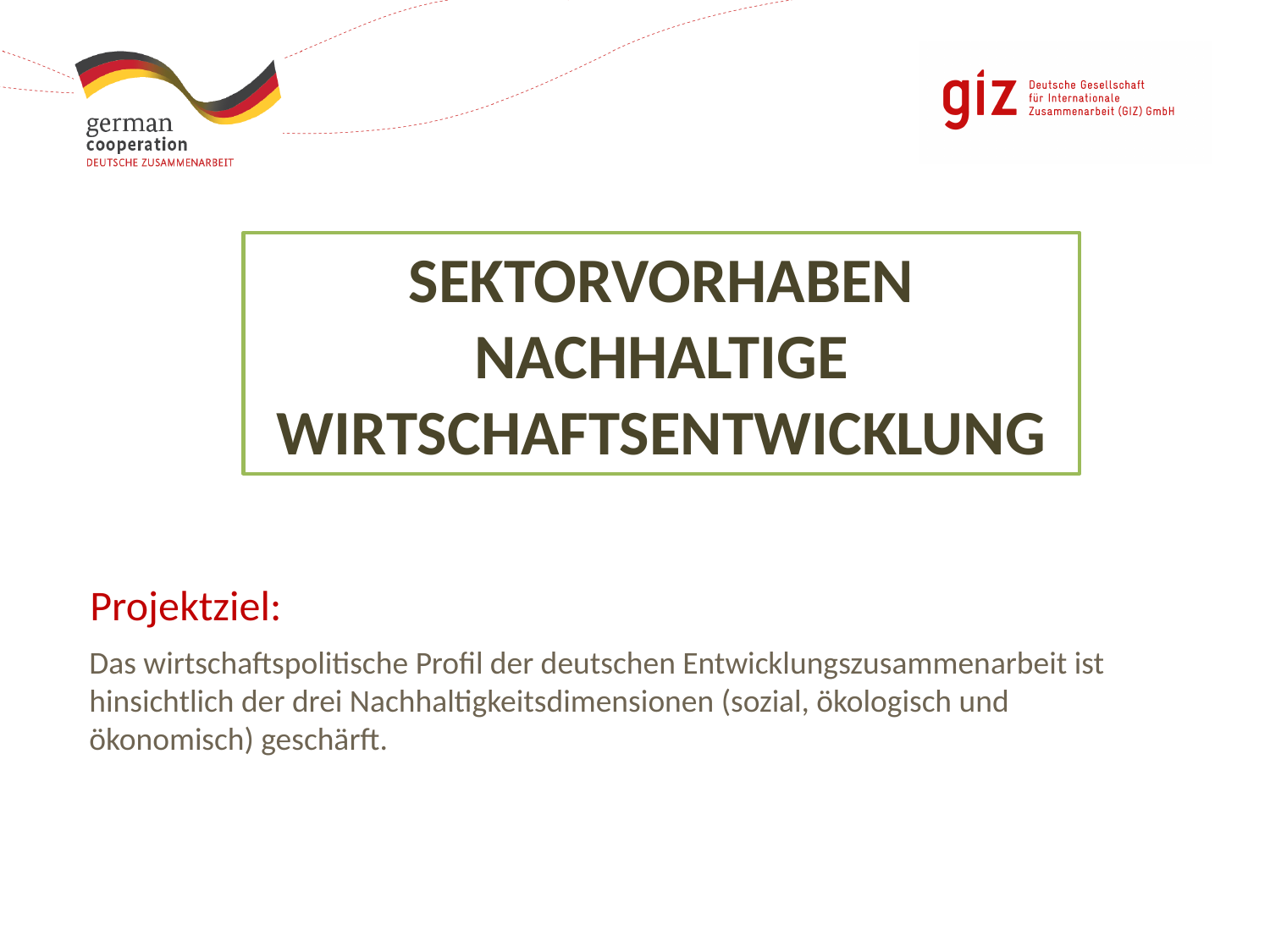

SEKTORVORHABEN NACHHALTIGE WIRTSCHAFTSENTWICKLUNG
Projektziel:
Das wirtschaftspolitische Profil der deutschen Entwicklungszusammenarbeit ist hinsichtlich der drei Nachhaltigkeitsdimensionen (sozial, ökologisch und ökonomisch) geschärft.